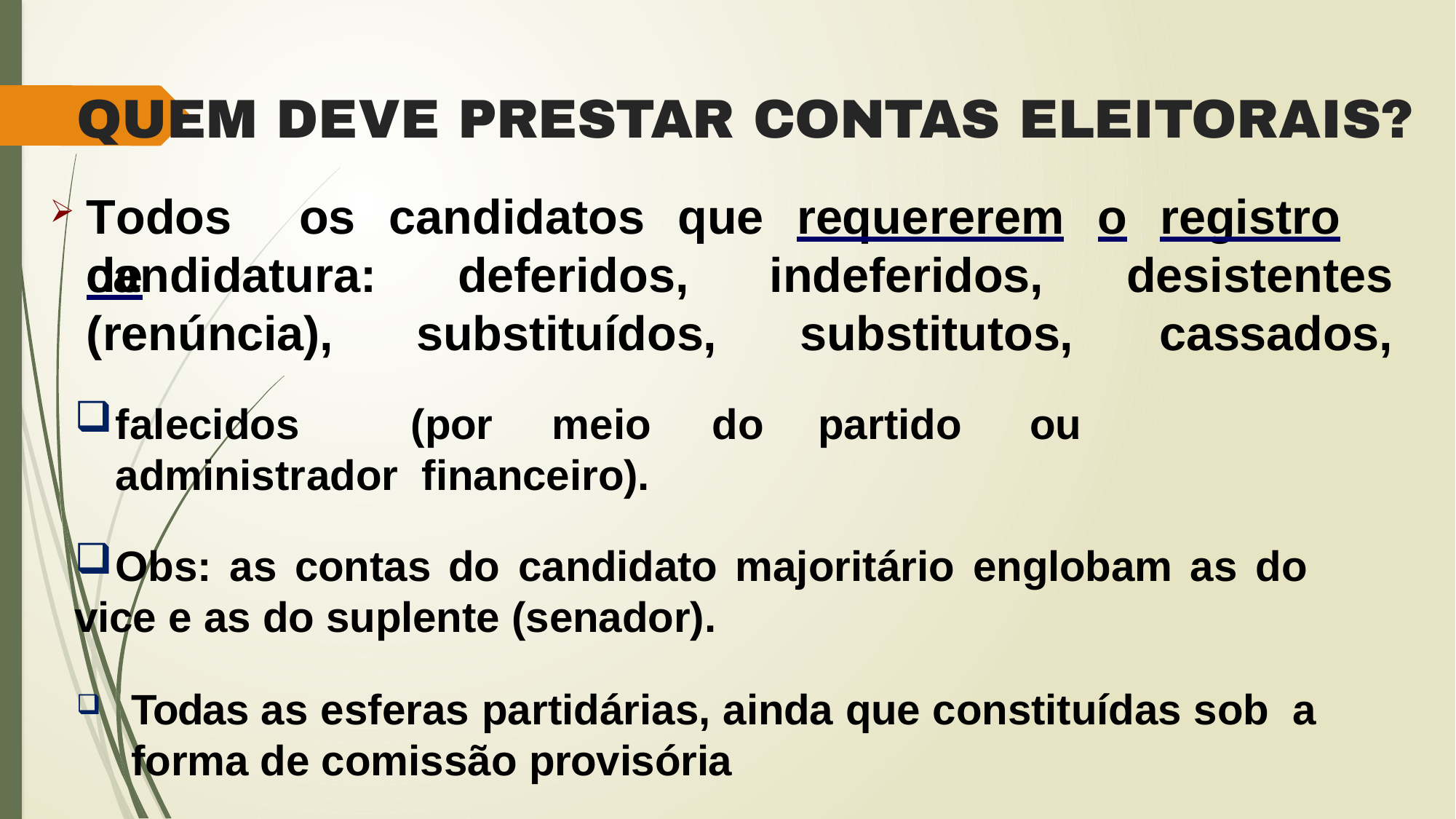

# QUEM DEVE PRESTAR CONTAS ELEITORAIS?
Todos	os	candidatos	que	requererem	o	registro	de
candidatura:
(renúncia),
deferidos,
substituídos,
indeferidos,
substitutos,
desistentes
cassados,
falecidos	(por	meio	do	partido	ou	administrador  financeiro).
Obs: as contas do candidato majoritário englobam as do
vice e as do suplente (senador).

Todas as esferas partidárias, ainda que constituídas sob  a forma de comissão provisória